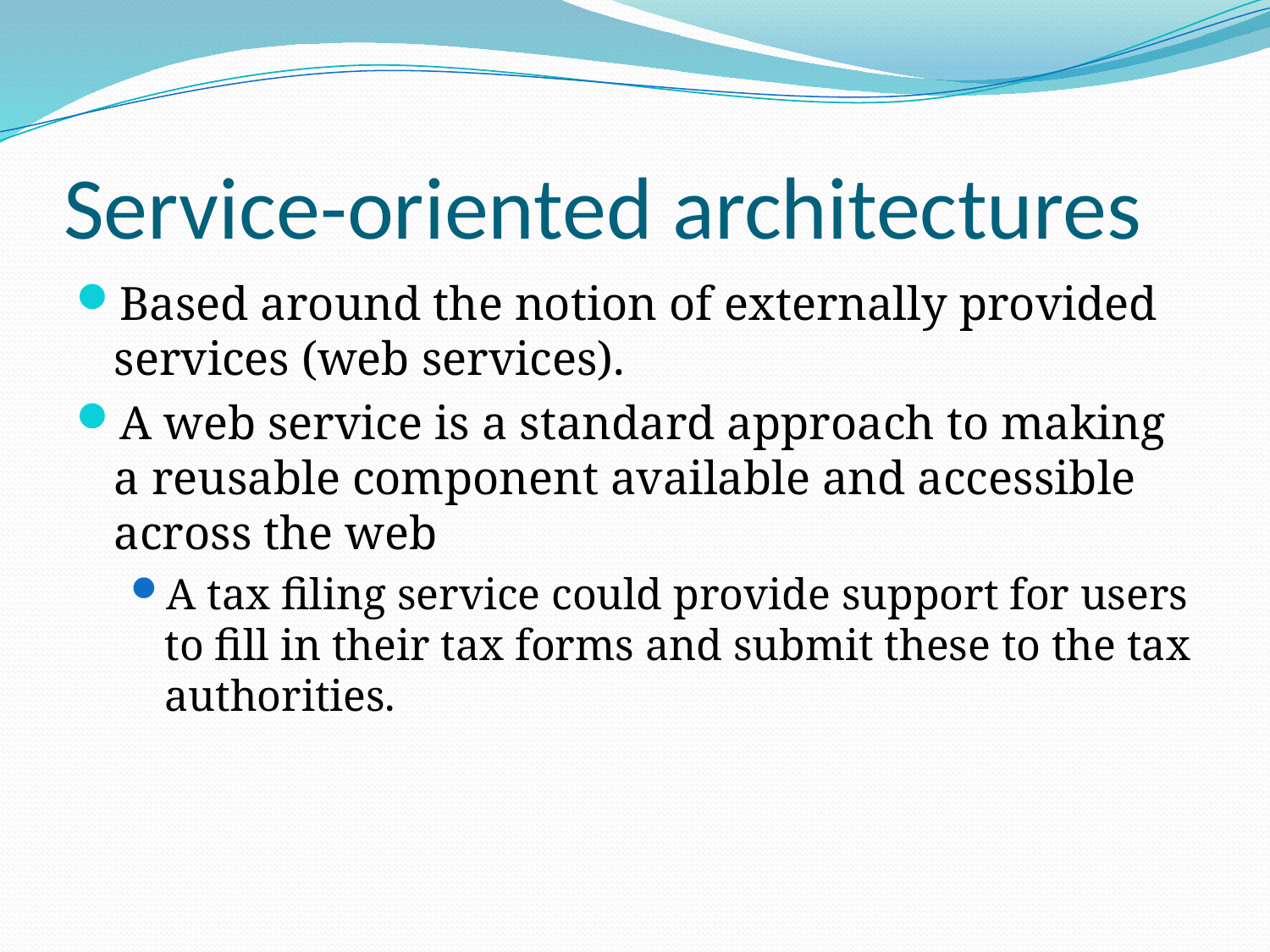

# Service-oriented architectures
Based around the notion of externally provided services (web services).
A web service is a standard approach to making a reusable component available and accessible across the web
A tax filing service could provide support for users to fill in their tax forms and submit these to the tax authorities.